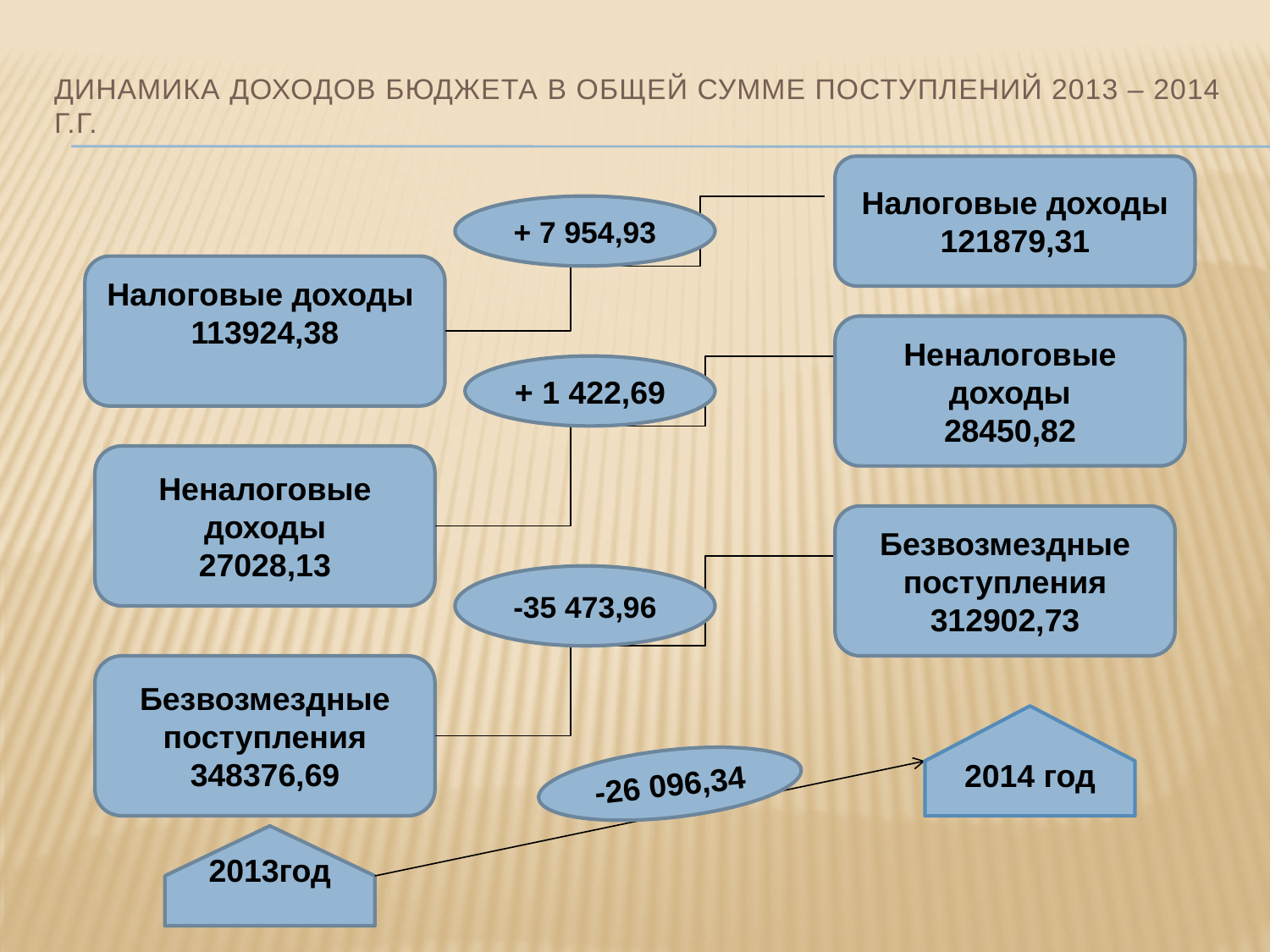

# ДИНАМИКА ДОХОДОВ БЮДЖЕТА В ОБЩЕЙ СУММЕ ПОСТУПЛЕНИЙ 2013 – 2014 г.г.
Налоговые доходы
121879,31
+ 7 954,93
Налоговые доходы
113924,38

Неналоговые доходы
28450,82
+ 1 422,69
Неналоговые доходы
27028,13
Безвозмездные поступления
312902,73
-35 473,96
Безвозмездные поступления
348376,69
2014 год
-26 096,34
2013год